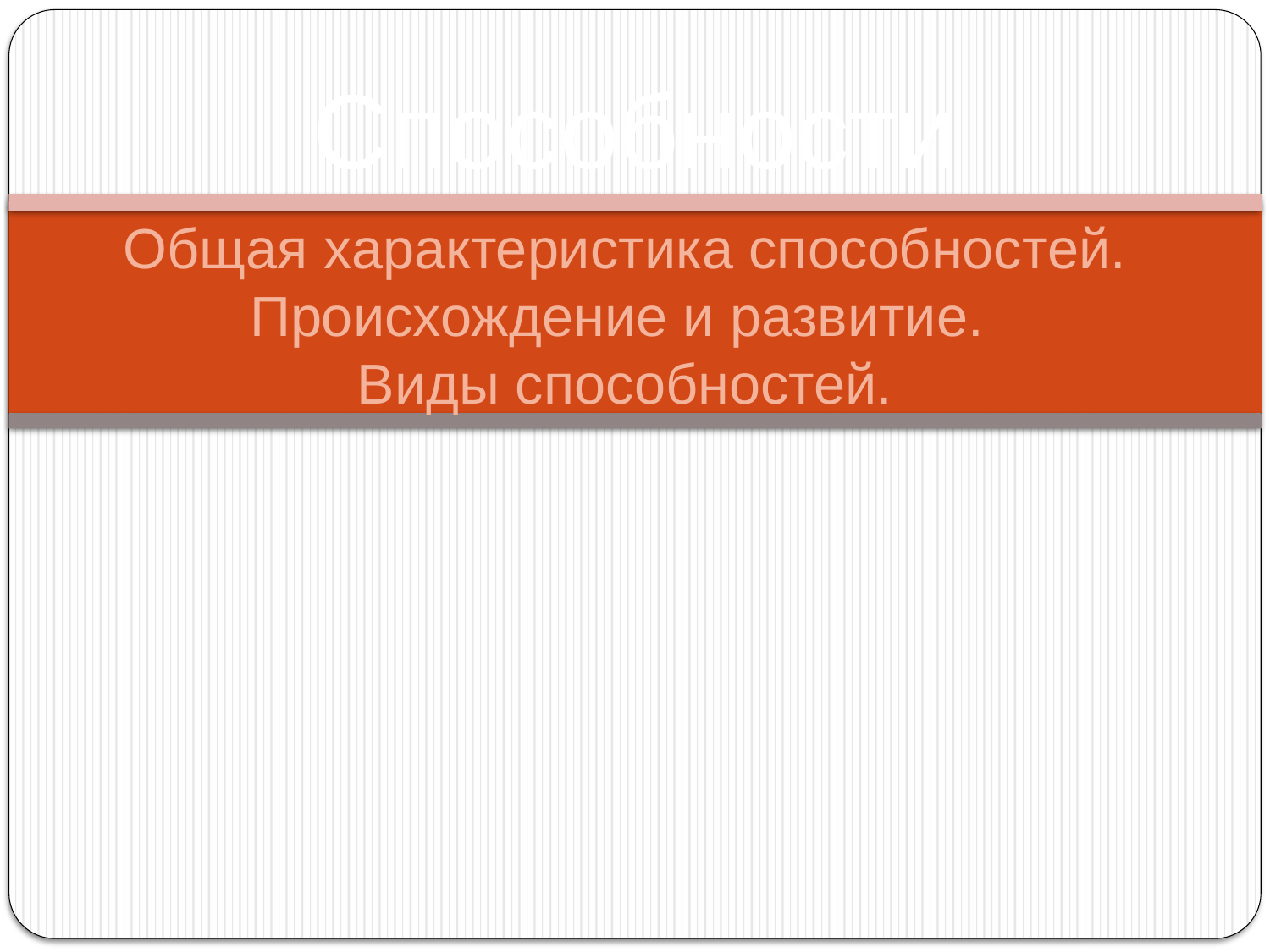

# Способности
Общая характеристика способностей.
Происхождение и развитие.
Виды способностей.